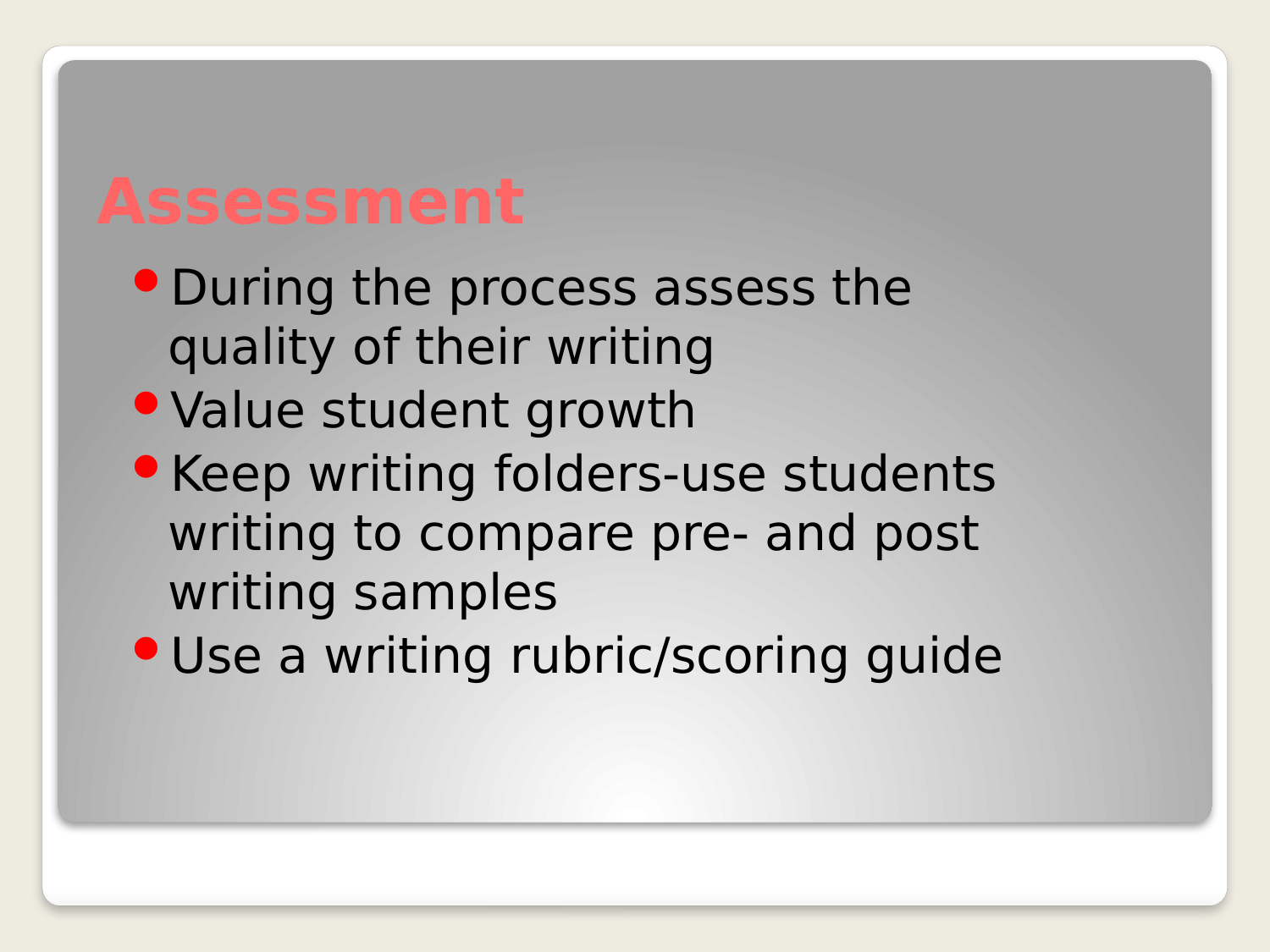

# Assessment
During the process assess the quality of their writing
Value student growth
Keep writing folders-use students writing to compare pre- and post writing samples
Use a writing rubric/scoring guide